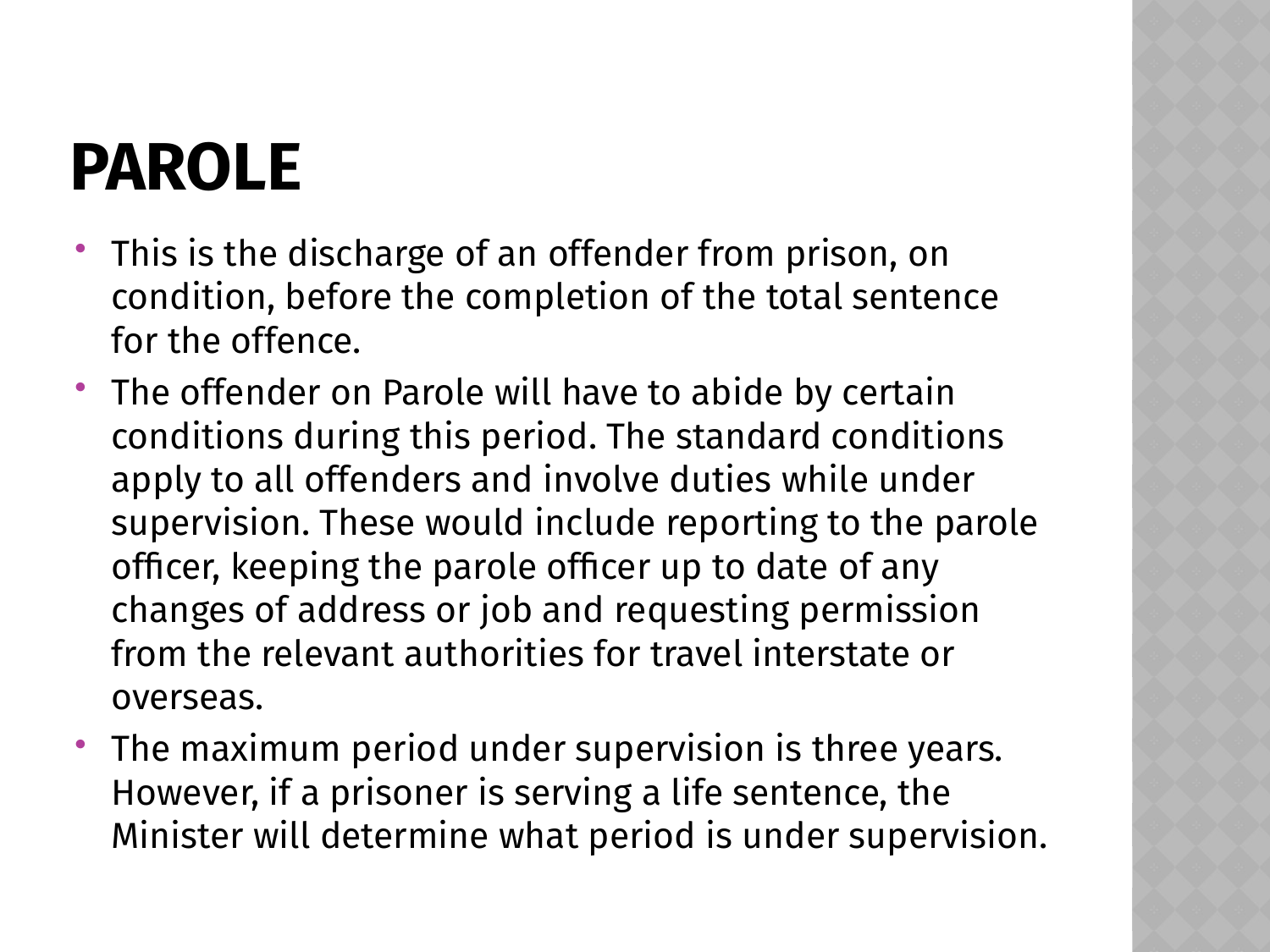

# PAROLE
This is the discharge of an offender from prison, on condition, before the completion of the total sentence for the offence.
The offender on Parole will have to abide by certain conditions during this period. The standard conditions apply to all offenders and involve duties while under supervision. These would include reporting to the parole officer, keeping the parole officer up to date of any changes of address or job and requesting permission from the relevant authorities for travel interstate or overseas.
The maximum period under supervision is three years. However, if a prisoner is serving a life sentence, the Minister will determine what period is under supervision.